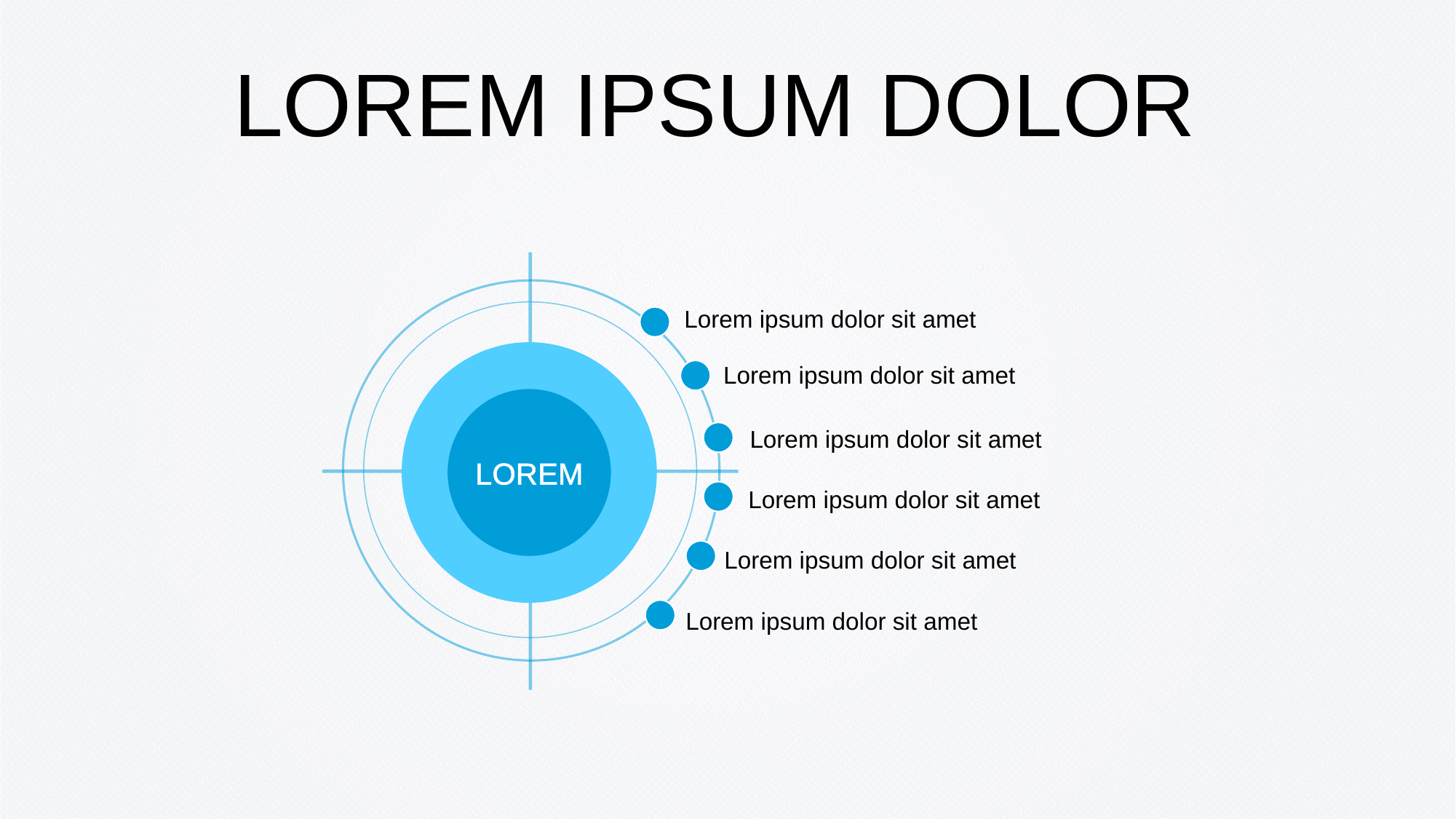

# LOREM IPSUM DOLOR

Lorem ipsum dolor sit amet

Lorem ipsum dolor sit amet

LOREM
Lorem ipsum dolor sit amet

Lorem ipsum dolor sit amet

Lorem ipsum dolor sit amet

Lorem ipsum dolor sit amet